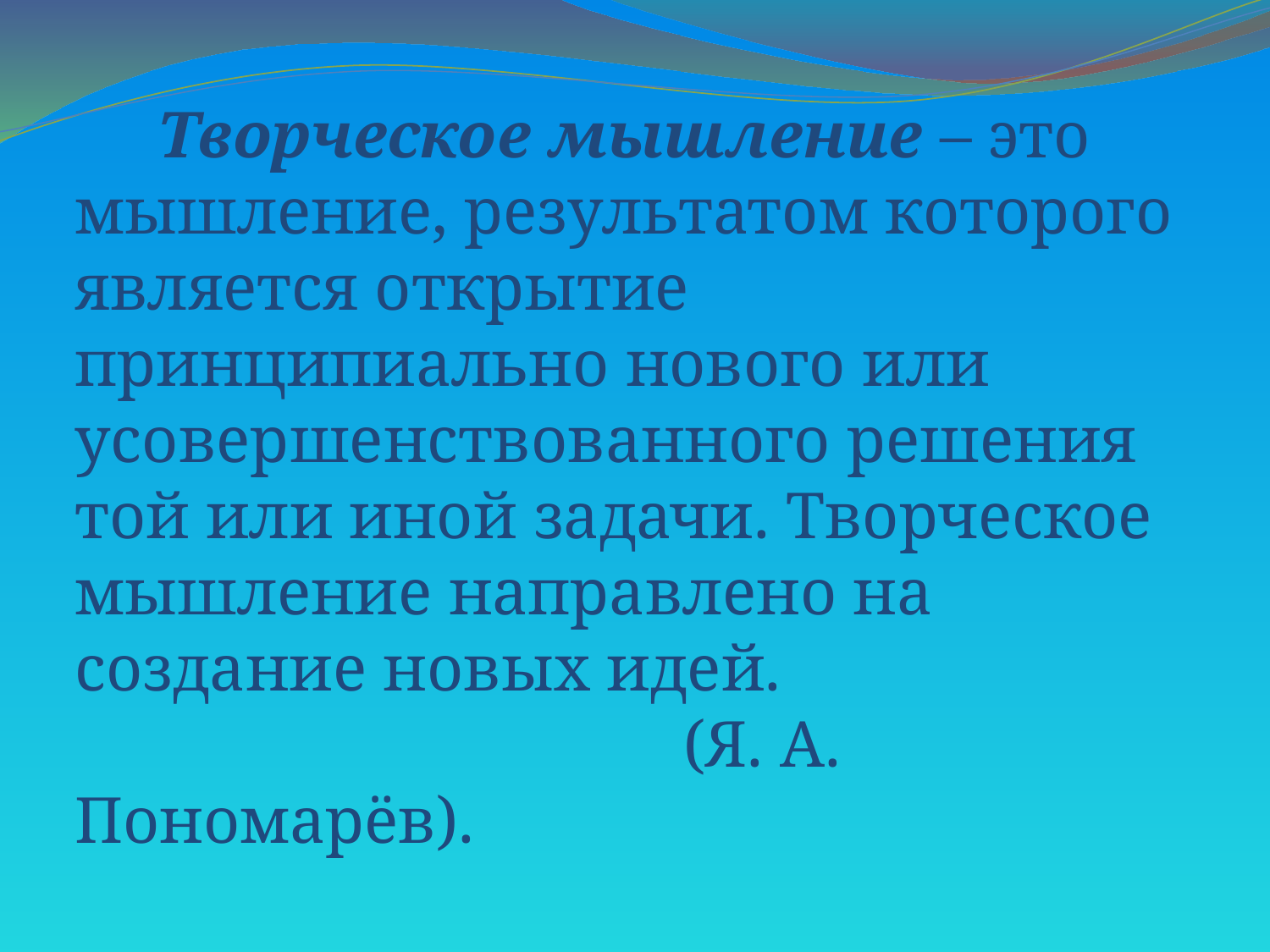

Творческое мышление – это мышление, результатом которого является открытие принципиально нового или усовершенствованного решения той или иной задачи. Творческое мышление направлено на создание новых идей.
                                     (Я. А. Пономарёв).